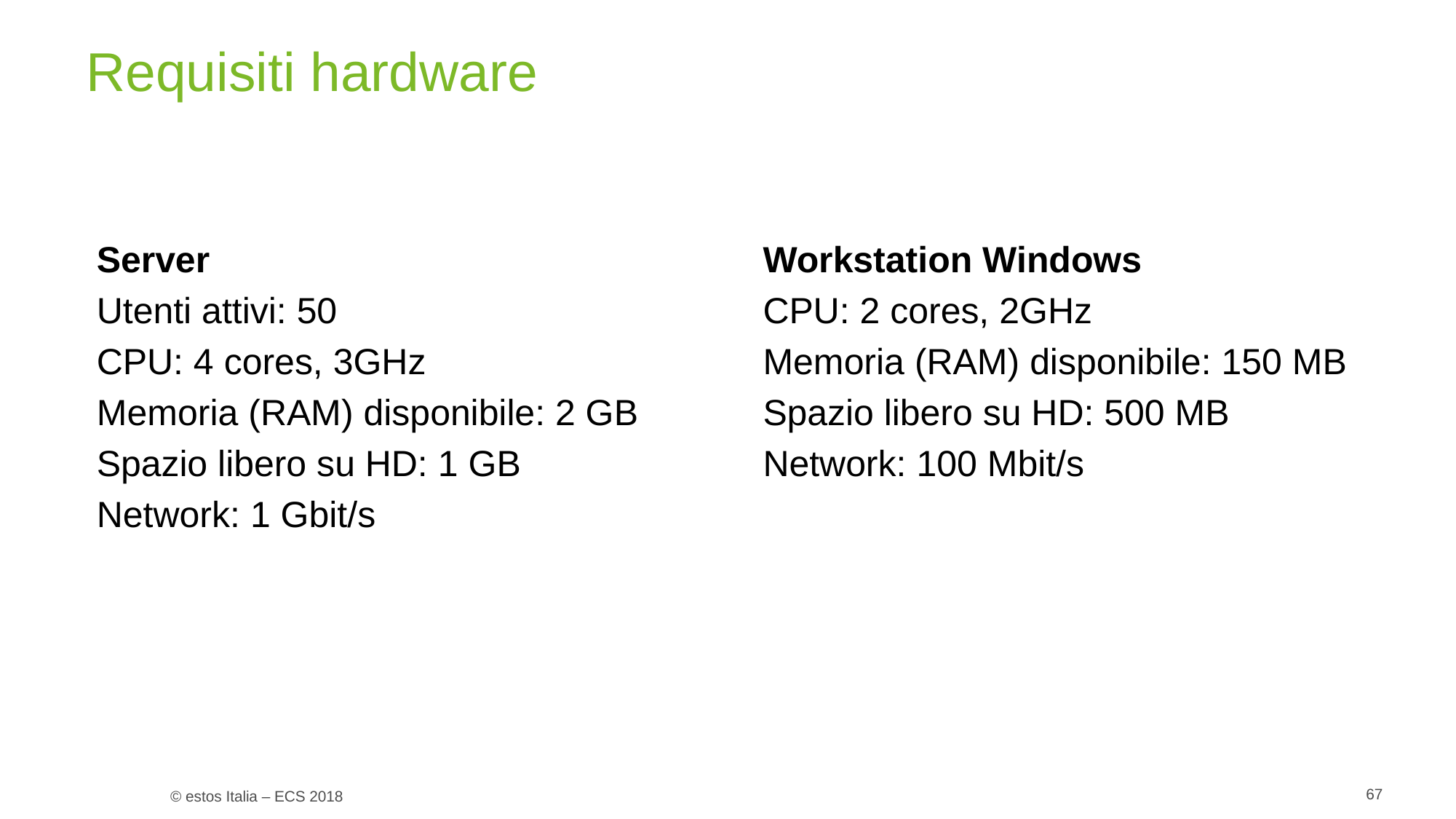

# Requisiti hardware

Server
Utenti attivi: 50
CPU: 4 cores, 3GHz
Memoria (RAM) disponibile: 2 GB
Spazio libero su HD: 1 GB
Network: 1 Gbit/s

Workstation Windows
CPU: 2 cores, 2GHz
Memoria (RAM) disponibile: 150 MB
Spazio libero su HD: 500 MB
Network: 100 Mbit/s

© estos Italia – ECS 2018
67